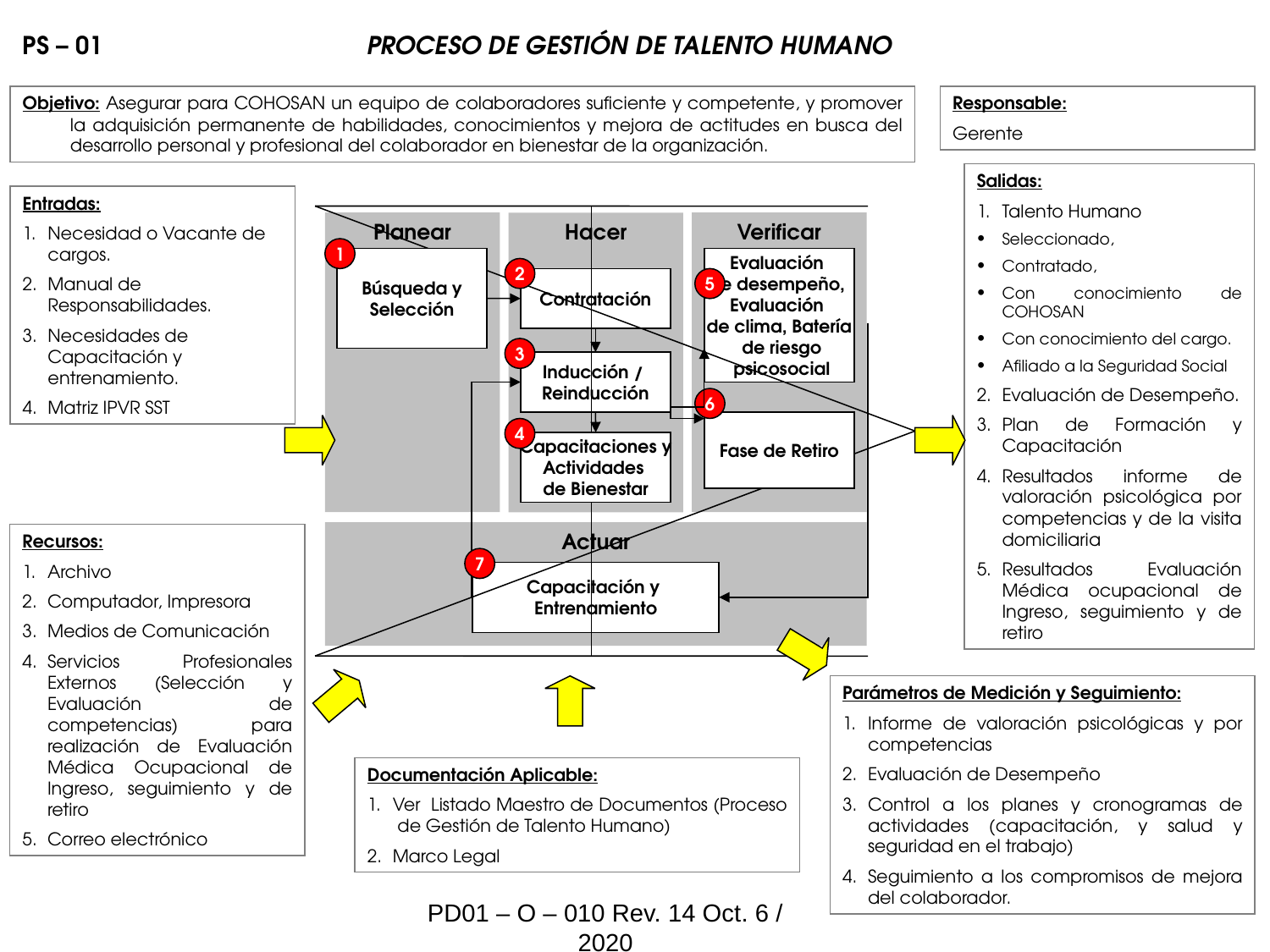

PS – 01
PROCESO DE GESTIÓN DE TALENTO HUMANO
Objetivo: Asegurar para COHOSAN un equipo de colaboradores suficiente y competente, y promover la adquisición permanente de habilidades, conocimientos y mejora de actitudes en busca del desarrollo personal y profesional del colaborador en bienestar de la organización.
Responsable:
Gerente
Salidas:
Talento Humano
Seleccionado,
Contratado,
Con conocimiento de COHOSAN
Con conocimiento del cargo.
Afiliado a la Seguridad Social
Evaluación de Desempeño.
Plan de Formación y Capacitación
Resultados informe de valoración psicológica por competencias y de la visita domiciliaria
Resultados Evaluación Médica ocupacional de Ingreso, seguimiento y de retiro
Entradas:
Necesidad o Vacante de cargos.
Manual de Responsabilidades.
Necesidades de Capacitación y entrenamiento.
Matriz IPVR SST

Planear
Verificar
Hacer
1
Búsqueda y
Selección
Evaluación
de desempeño,
Evaluación
de clima, Batería
 de riesgo
 psicosocial
2
Contratación
5
3
Inducción /
Reinducción
6
Fase de Retiro

4
Capacitaciones y
Actividades
de Bienestar
Actuar
Recursos:
Archivo
Computador, Impresora
Medios de Comunicación
Servicios Profesionales Externos (Selección y Evaluación de competencias) para realización de Evaluación Médica Ocupacional de Ingreso, seguimiento y de retiro
Correo electrónico
7
Capacitación y
Entrenamiento

Parámetros de Medición y Seguimiento:
Informe de valoración psicológicas y por competencias
Evaluación de Desempeño
Control a los planes y cronogramas de actividades (capacitación, y salud y seguridad en el trabajo)
Seguimiento a los compromisos de mejora del colaborador.
Documentación Aplicable:
Ver  Listado Maestro de Documentos (Proceso  de Gestión de Talento Humano)
Marco Legal
PD01 – O – 010 Rev. 14 Oct. 6 / 2020